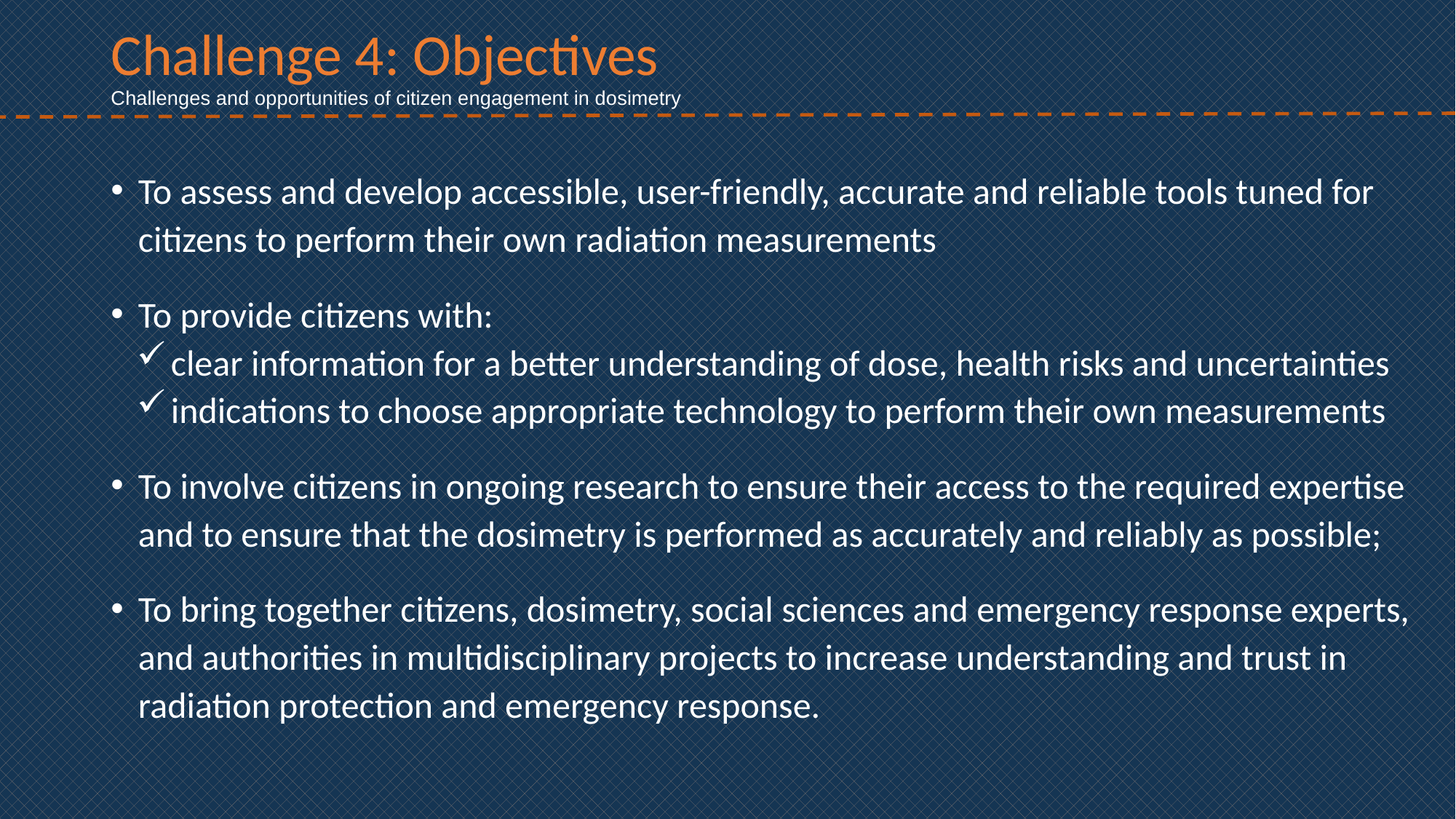

Challenge 4: Objectives
Challenges and opportunities of citizen engagement in dosimetry
To assess and develop accessible, user-friendly, accurate and reliable tools tuned for citizens to perform their own radiation measurements
To provide citizens with:
clear information for a better understanding of dose, health risks and uncertainties
indications to choose appropriate technology to perform their own measurements
To involve citizens in ongoing research to ensure their access to the required expertise and to ensure that the dosimetry is performed as accurately and reliably as possible;
To bring together citizens, dosimetry, social sciences and emergency response experts, and authorities in multidisciplinary projects to increase understanding and trust in radiation protection and emergency response.